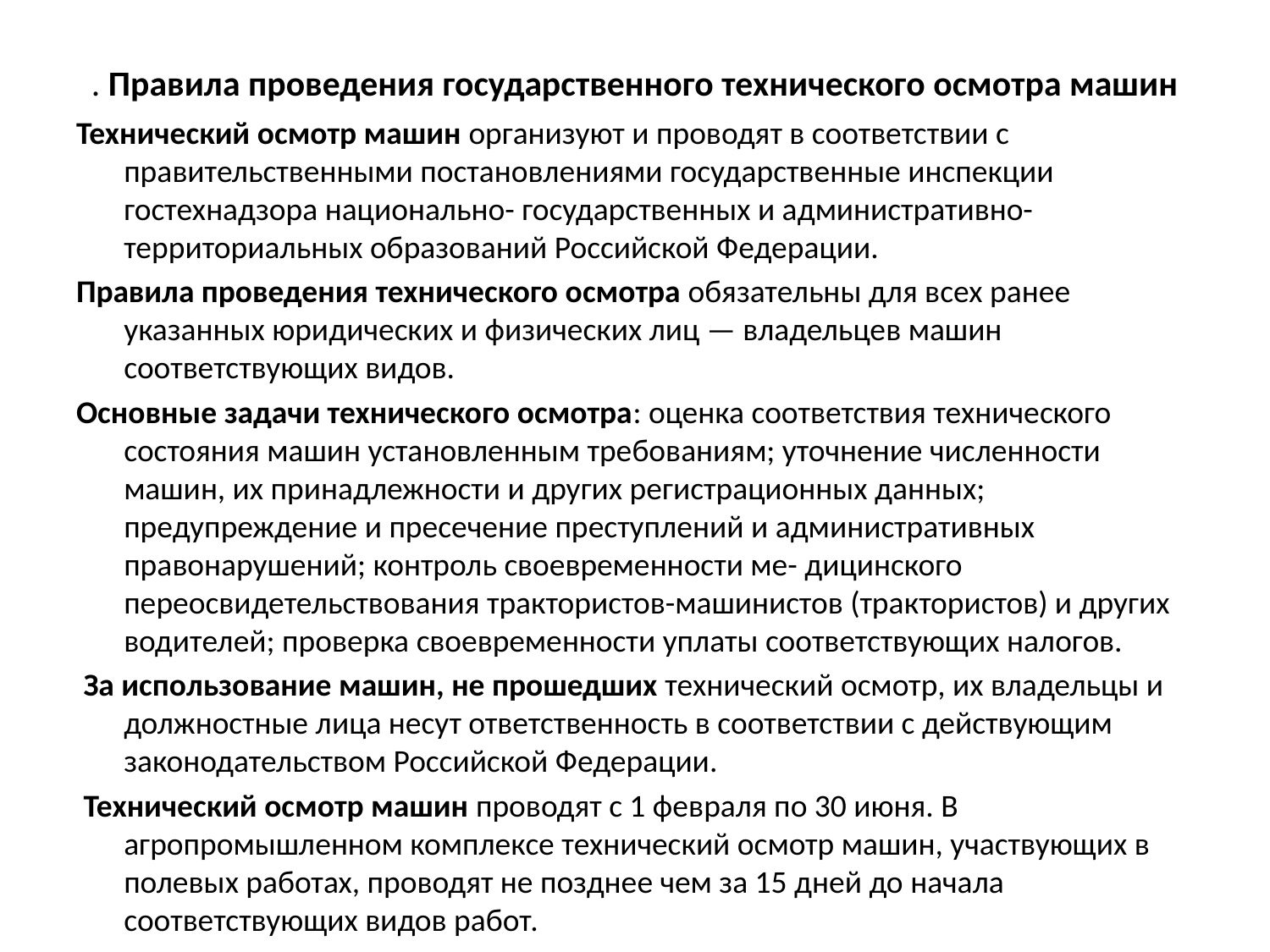

# . Правила проведения государственного технического осмотра машин
Технический осмотр машин организуют и проводят в соответствии с правительственными постановлениями государственные инспекции гостехнадзора национально- государственных и административно-территориальных образований Российской Федерации.
Правила проведения технического осмотра обязательны для всех ранее указанных юридических и физических лиц — владельцев машин соответствующих видов.
Основные задачи технического осмотра: оценка соответствия технического состояния машин установленным требованиям; уточнение численности машин, их принадлежности и других регистрационных данных; предупреждение и пресечение преступлений и административных правонарушений; контроль своевременности ме- дицинского переосвидетельствования трактористов-машинистов (трактористов) и других водителей; проверка своевременности уплаты соответствующих налогов.
 За использование машин, не прошедших технический осмотр, их владельцы и должностные лица несут ответственность в соответствии с действующим законодательством Российской Федерации.
 Технический осмотр машин проводят с 1 февраля по 30 июня. В агропромышленном комплексе технический осмотр машин, участвующих в полевых работах, проводят не позднее чем за 15 дней до начала соответствующих видов работ.